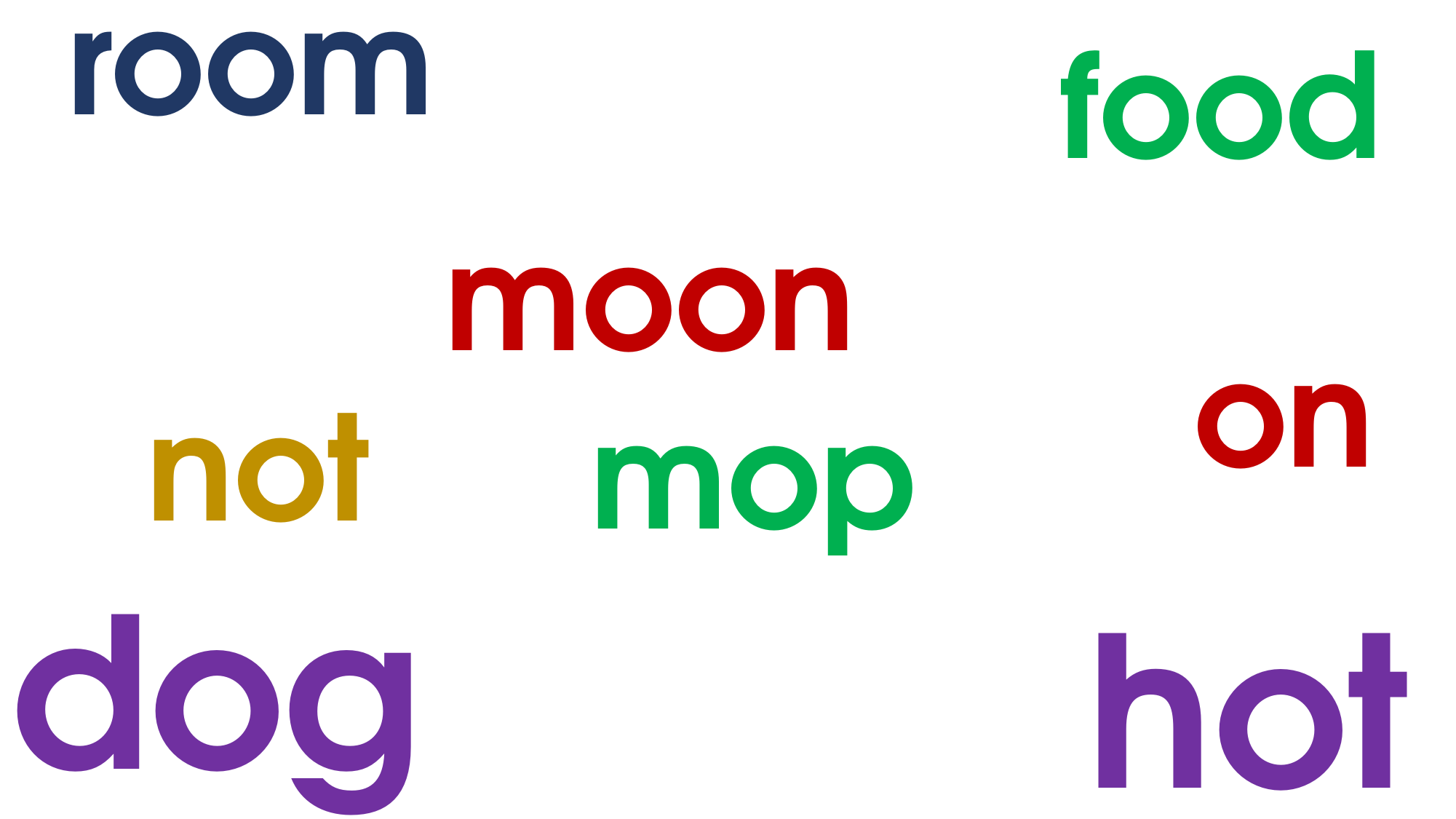

room
food
moon
on
not
mop
dog
hot